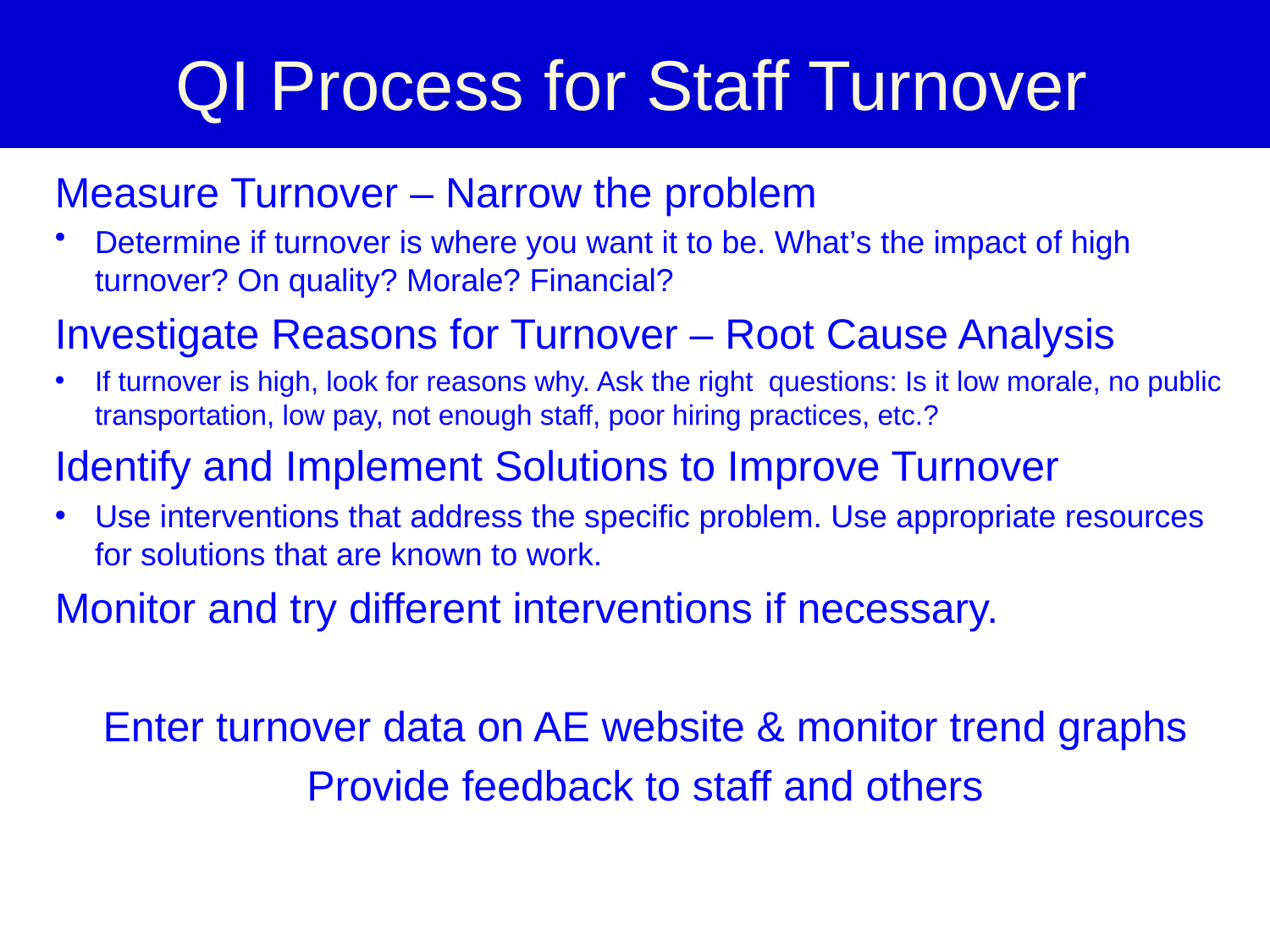

QI Process for Staff Turnover
Measure Turnover – Narrow the problem
Determine if turnover is where you want it to be. What’s the impact of high turnover? On quality? Morale? Financial?
Investigate Reasons for Turnover – Root Cause Analysis
If turnover is high, look for reasons why. Ask the right  questions: Is it low morale, no public transportation, low pay, not enough staff, poor hiring practices, etc.?
Identify and Implement Solutions to Improve Turnover
Use interventions that address the specific problem. Use appropriate resources for solutions that are known to work.
Monitor and try different interventions if necessary.

Enter turnover data on AE website & monitor trend graphs
Provide feedback to staff and others